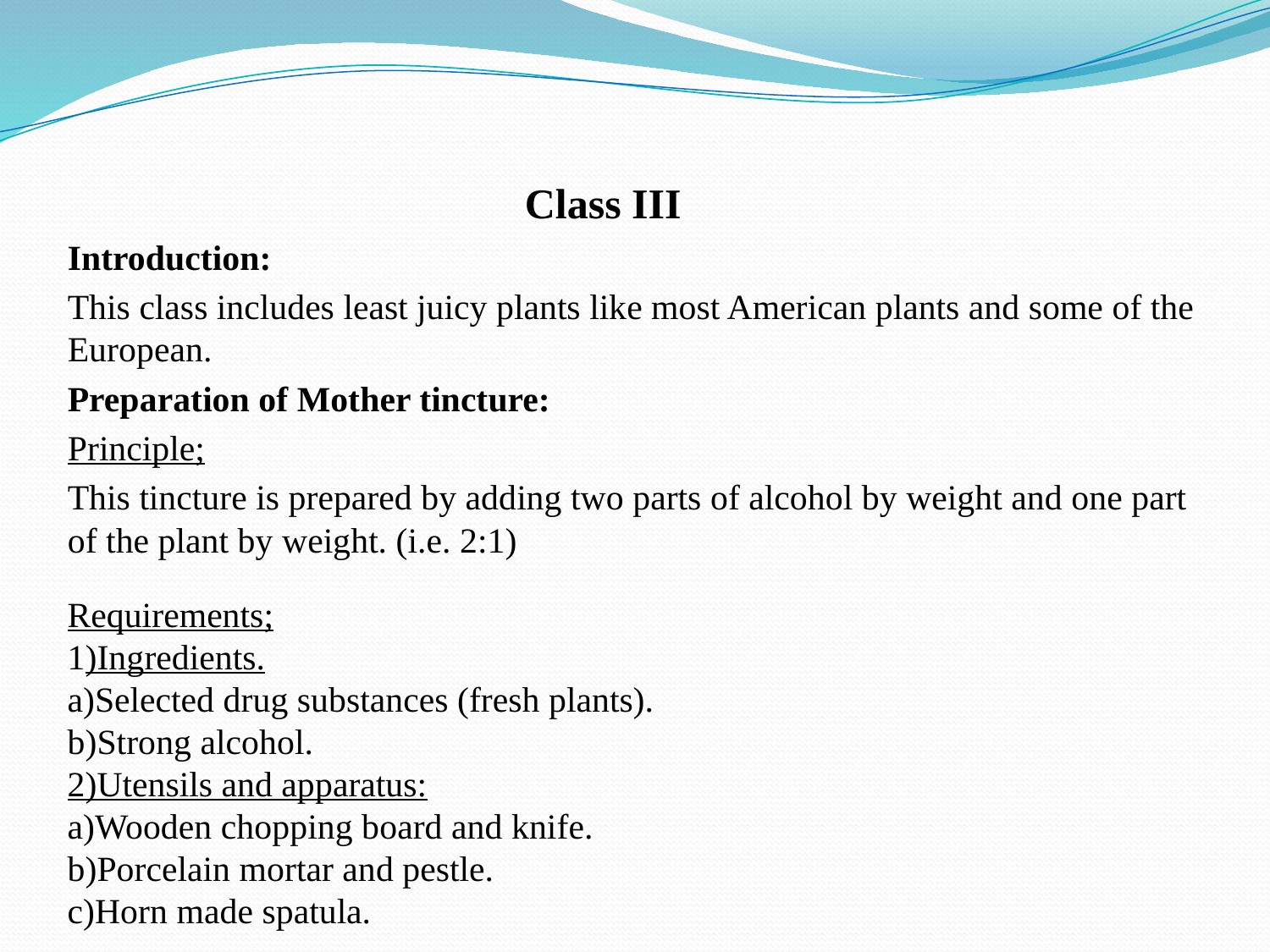

Class III
Introduction:
This class includes least juicy plants like most American plants and some of the European.
Preparation of Mother tincture:
Principle;
This tincture is prepared by adding two parts of alcohol by weight and one part of the plant by weight. (i.e. 2:1)

Requirements;
1)Ingredients.
a)Selected drug substances (fresh plants).
b)Strong alcohol.
2)Utensils and apparatus:
a)Wooden chopping board and knife.
b)Porcelain mortar and pestle.
c)Horn made spatula.